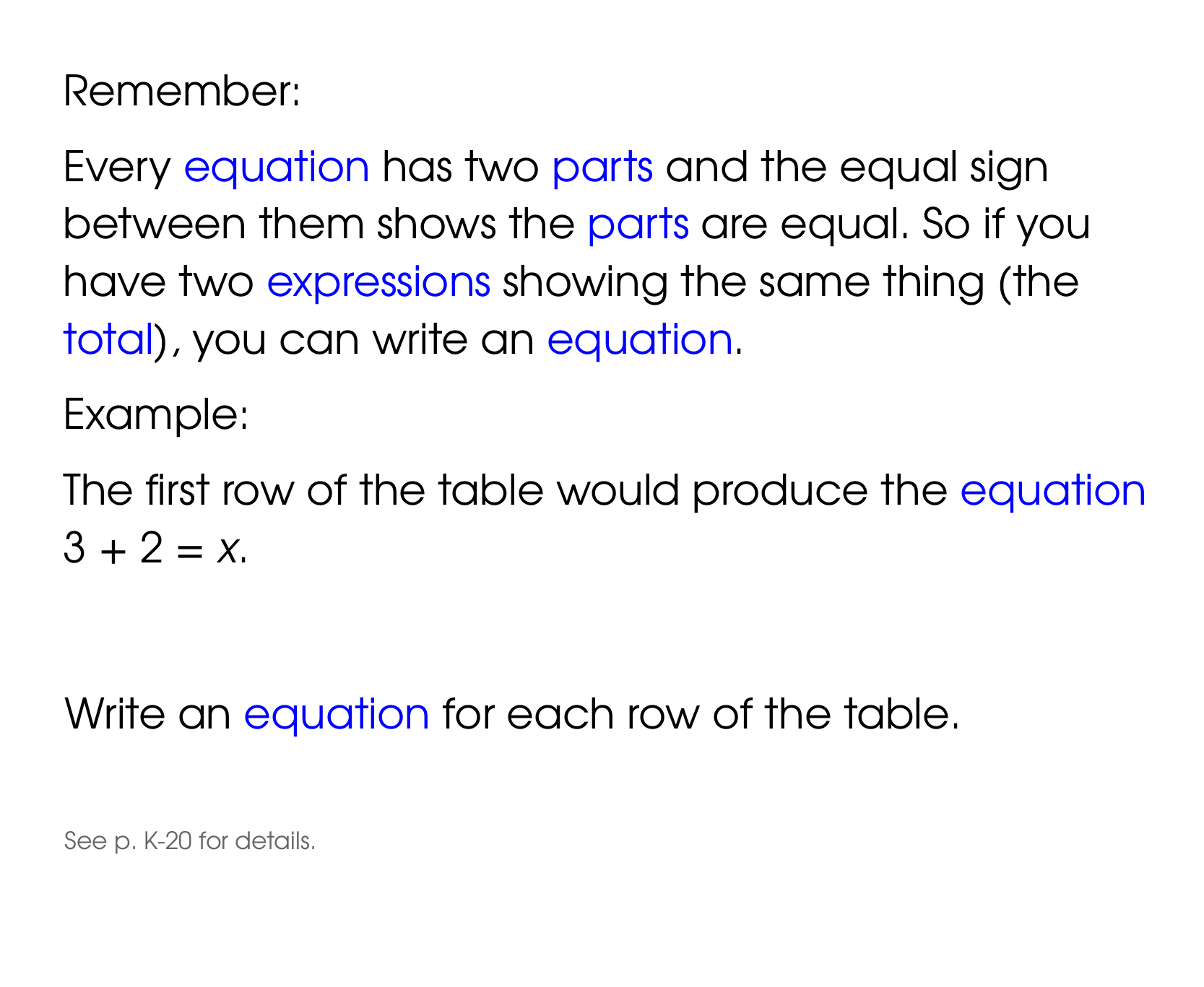

Remember:
Every equation has two parts and the equal sign between them shows the parts are equal. So if you have two expressions showing the same thing (the total), you can write an equation.
Example:
The first row of the table would produce the equation 3 + 2 = x.
Write an equation for each row of the table.
See p. K-20 for details.